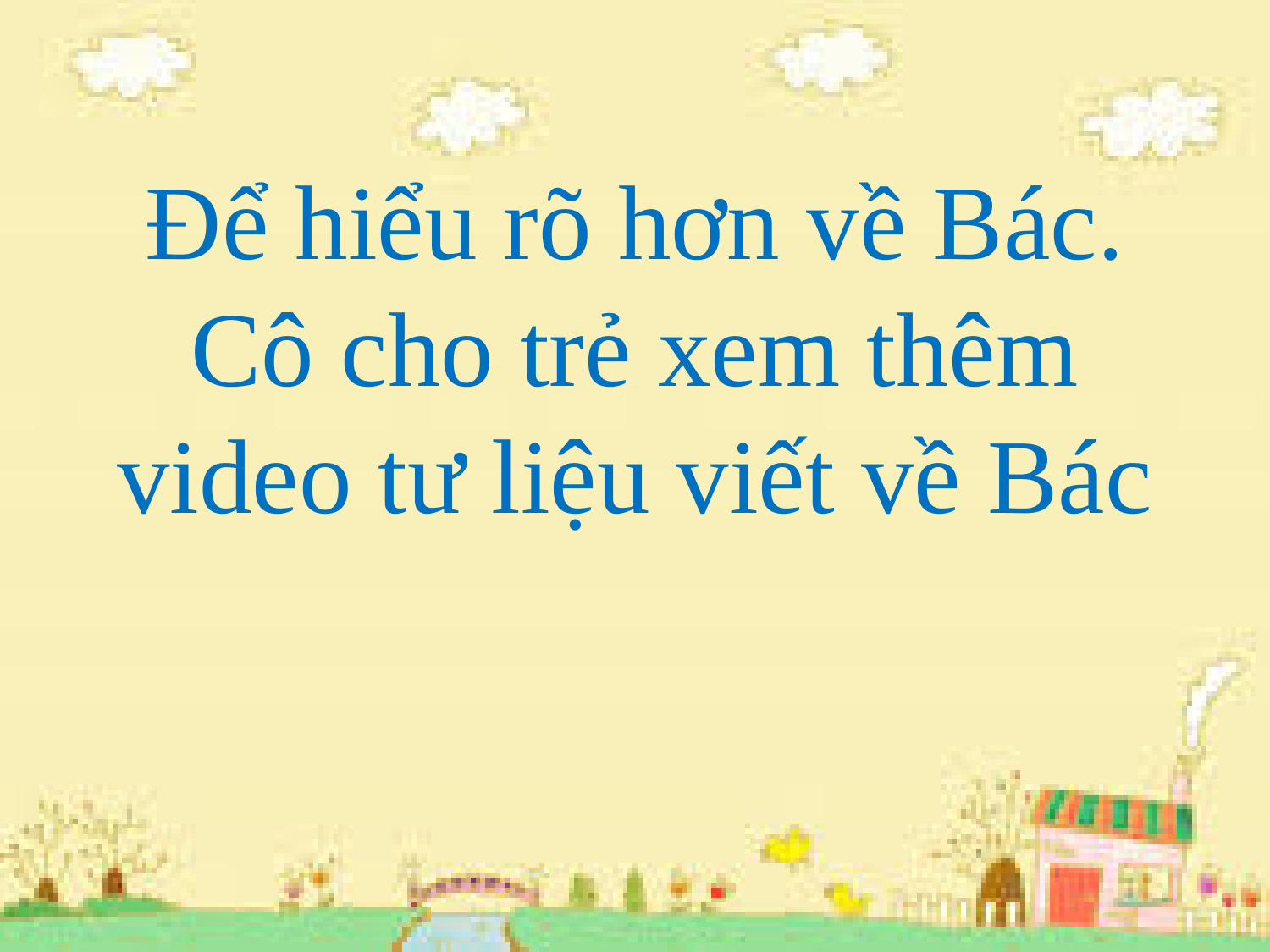

# Để hiểu rõ hơn về Bác. Cô cho trẻ xem thêm video tư liệu viết về Bác